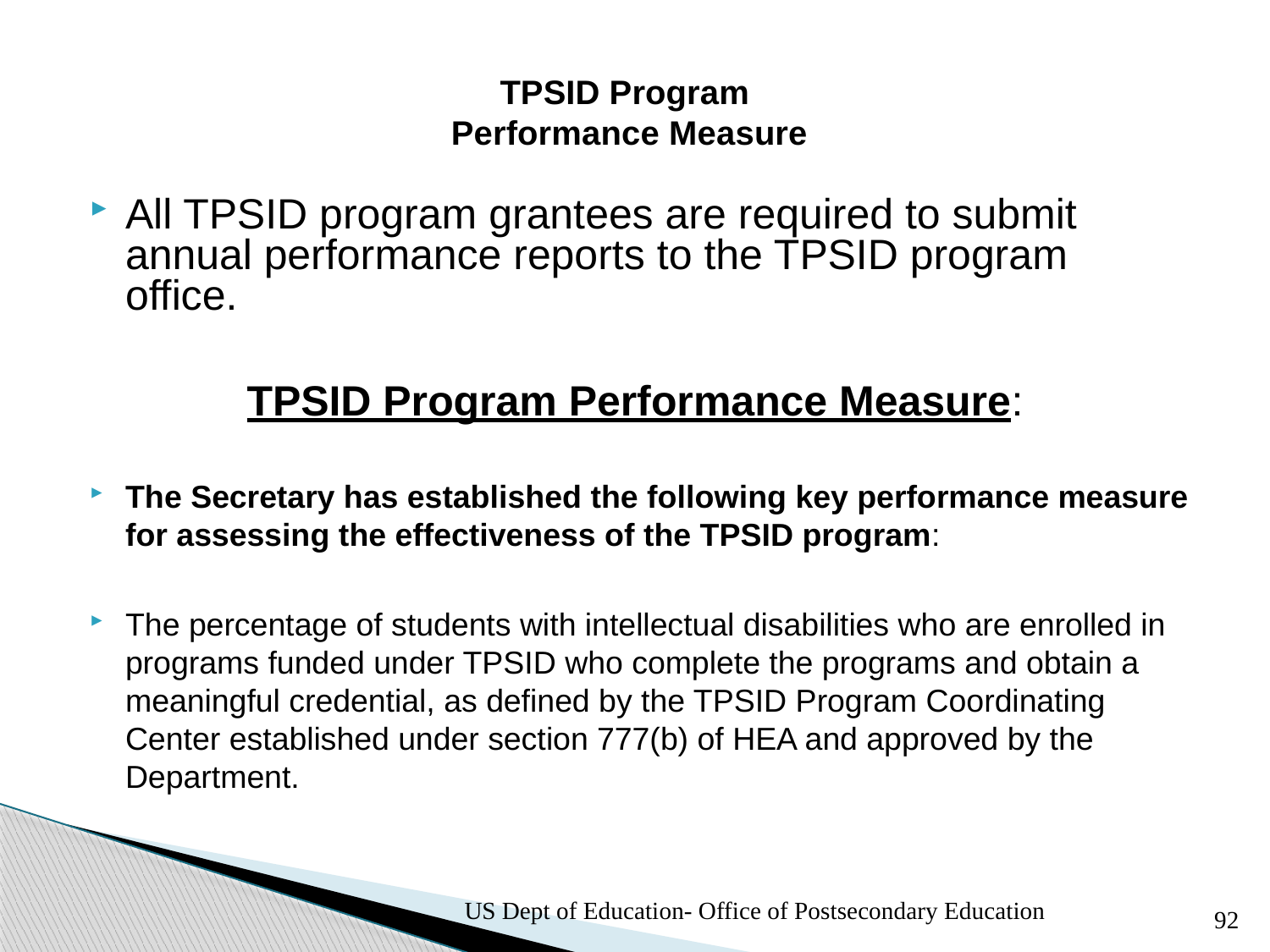

# TPSID Program Performance Measure
All TPSID program grantees are required to submit annual performance reports to the TPSID program office.

TPSID Program Performance Measure:

The Secretary has established the following key performance measure for assessing the effectiveness of the TPSID program:

The percentage of students with intellectual disabilities who are enrolled in programs funded under TPSID who complete the programs and obtain a meaningful credential, as defined by the TPSID Program Coordinating Center established under section 777(b) of HEA and approved by the Department.

US Dept of Education- Office of Postsecondary Education
92